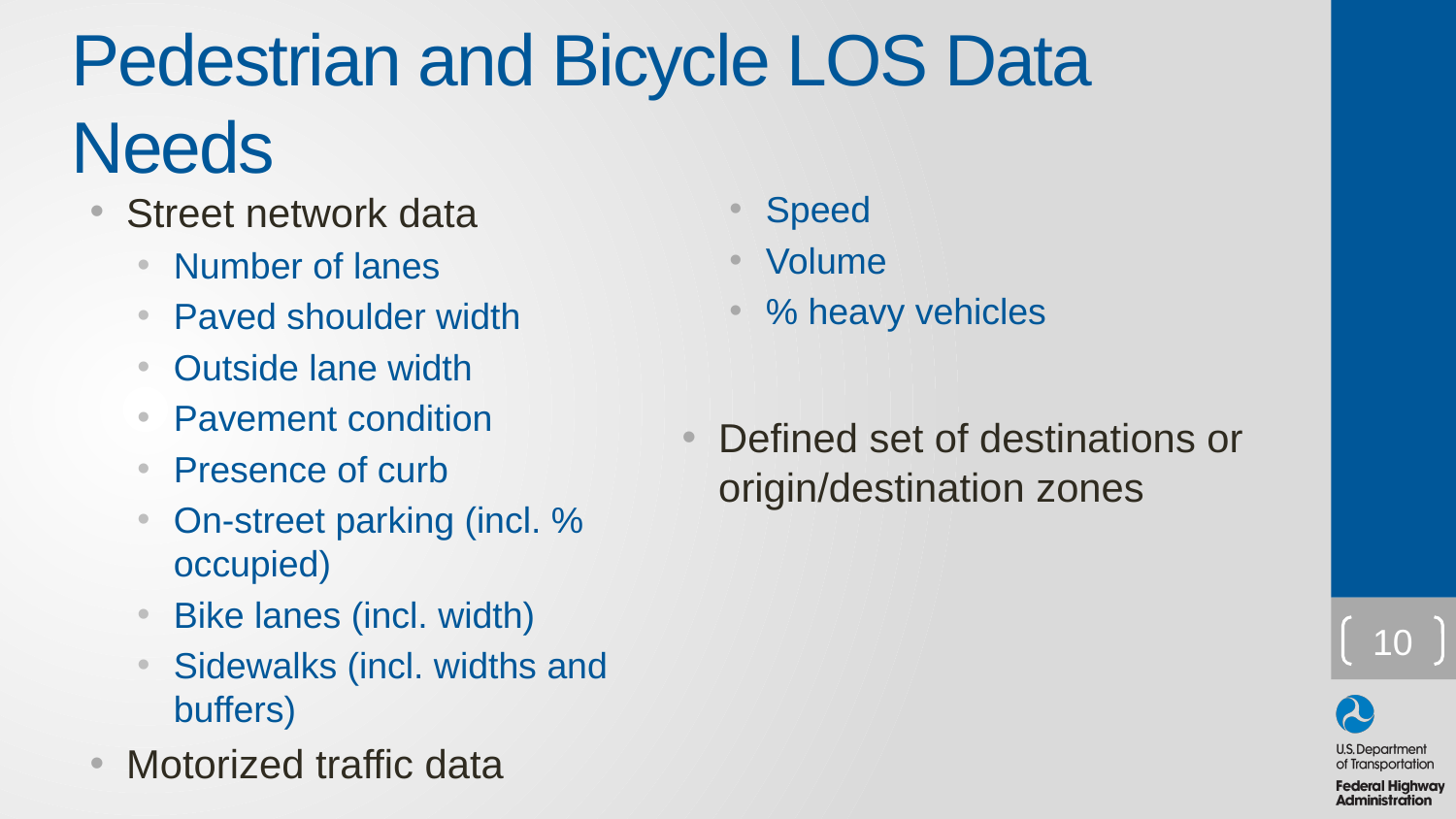

# Pedestrian and Bicycle LOS Data Needs
Street network data
Number of lanes
Paved shoulder width
Outside lane width
Pavement condition
Presence of curb
On-street parking (incl. % occupied)
Bike lanes (incl. width)
Sidewalks (incl. widths and buffers)
Motorized traffic data
Speed
Volume
% heavy vehicles

Defined set of destinations or origin/destination zones

10